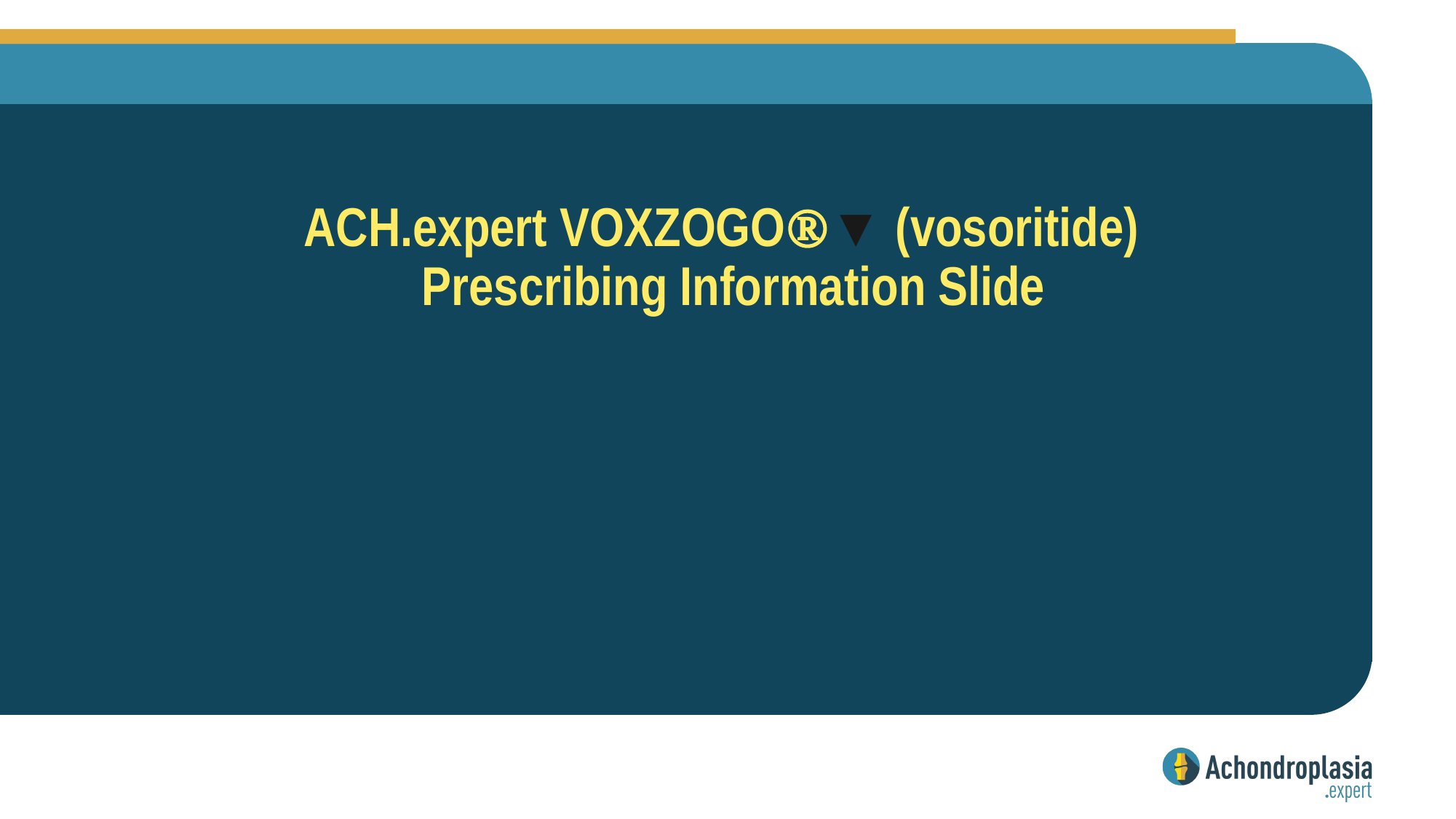

# ACH.expert VOXZOGO®▼ (vosoritide) Prescribing Information Slide